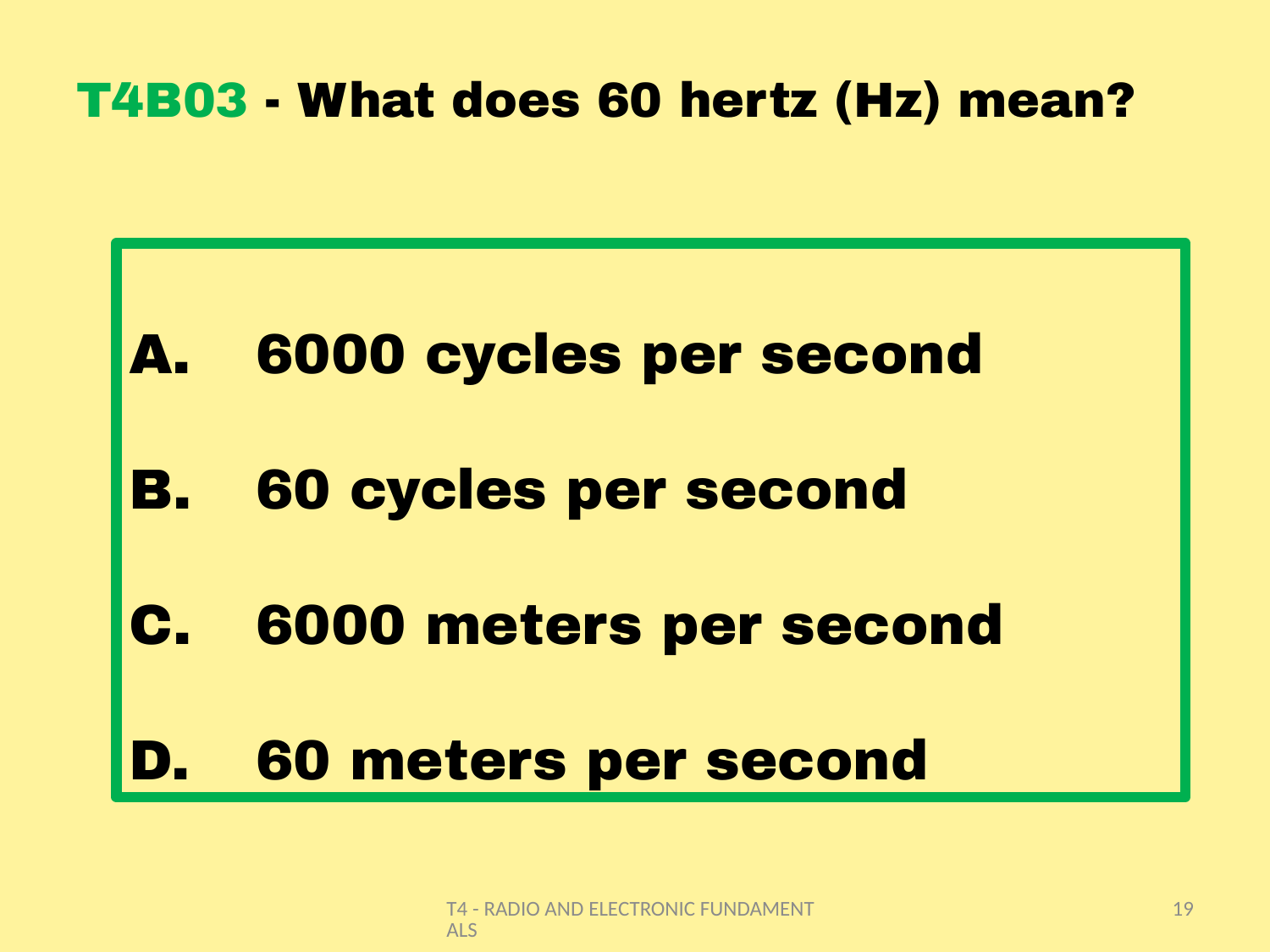

# T4B03 - What does 60 hertz (Hz) mean?
6000 cycles per second
60 cycles per second
6000 meters per second
60 meters per second
T4 - RADIO AND ELECTRONIC FUNDAMENTALS
19